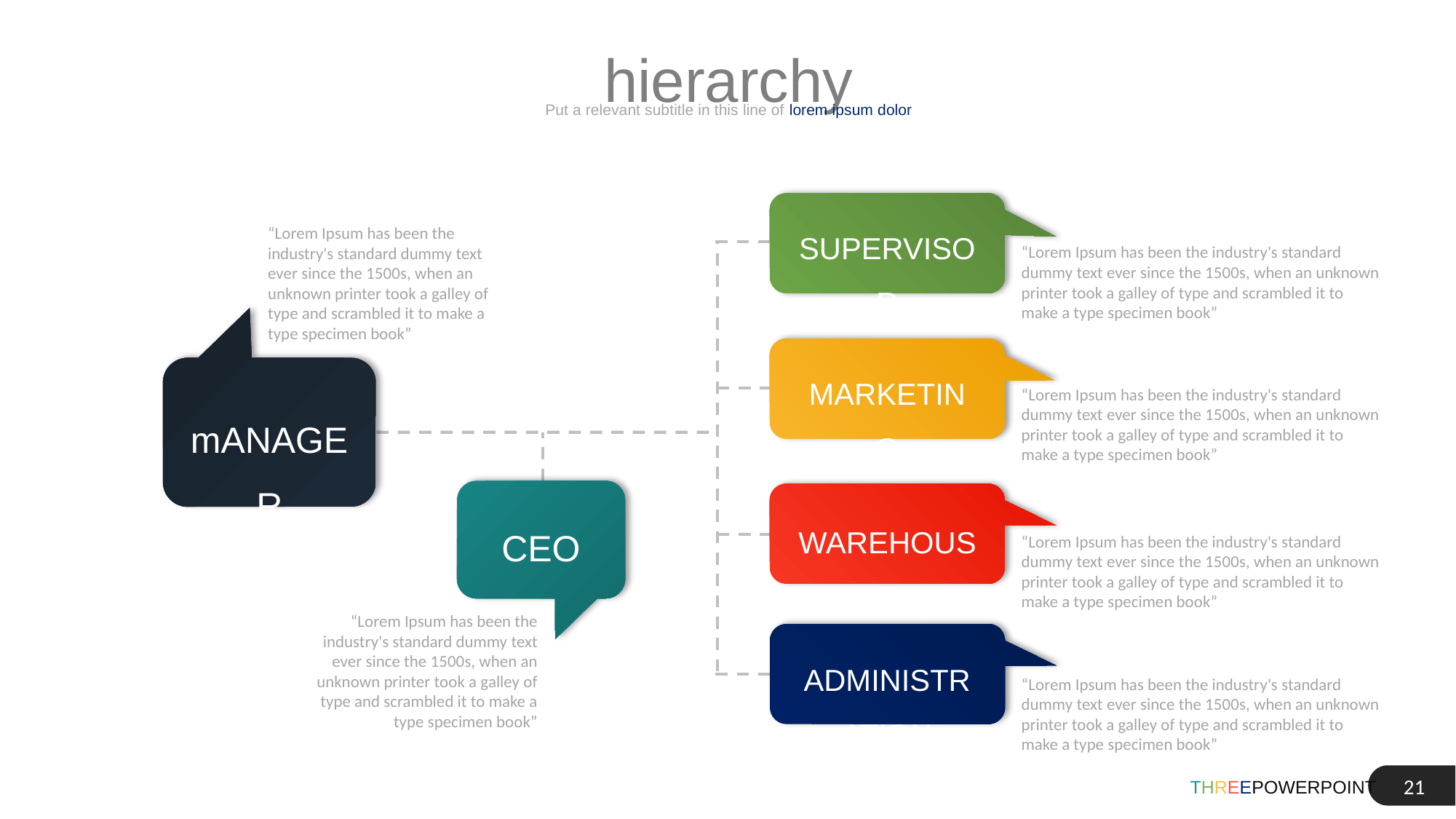

hierarchy
Put a relevant subtitle in this line of lorem ipsum dolor

SUPERVISOR
“Lorem Ipsum has been the industry's standard dummy text ever since the 1500s, when an unknown printer took a galley of type and scrambled it to make a type specimen book”
“Lorem Ipsum has been the industry's standard dummy text ever since the 1500s, when an unknown printer took a galley of type and scrambled it to make a type specimen book”

MARKETING

“Lorem Ipsum has been the industry's standard dummy text ever since the 1500s, when an unknown printer took a galley of type and scrambled it to make a type specimen book”
mANAGER

CEO
WAREHOUSE
“Lorem Ipsum has been the industry's standard dummy text ever since the 1500s, when an unknown printer took a galley of type and scrambled it to make a type specimen book”

“Lorem Ipsum has been the industry's standard dummy text ever since the 1500s, when an unknown printer took a galley of type and scrambled it to make a type specimen book”
ADMINISTRATION
“Lorem Ipsum has been the industry's standard dummy text ever since the 1500s, when an unknown printer took a galley of type and scrambled it to make a type specimen book”
21